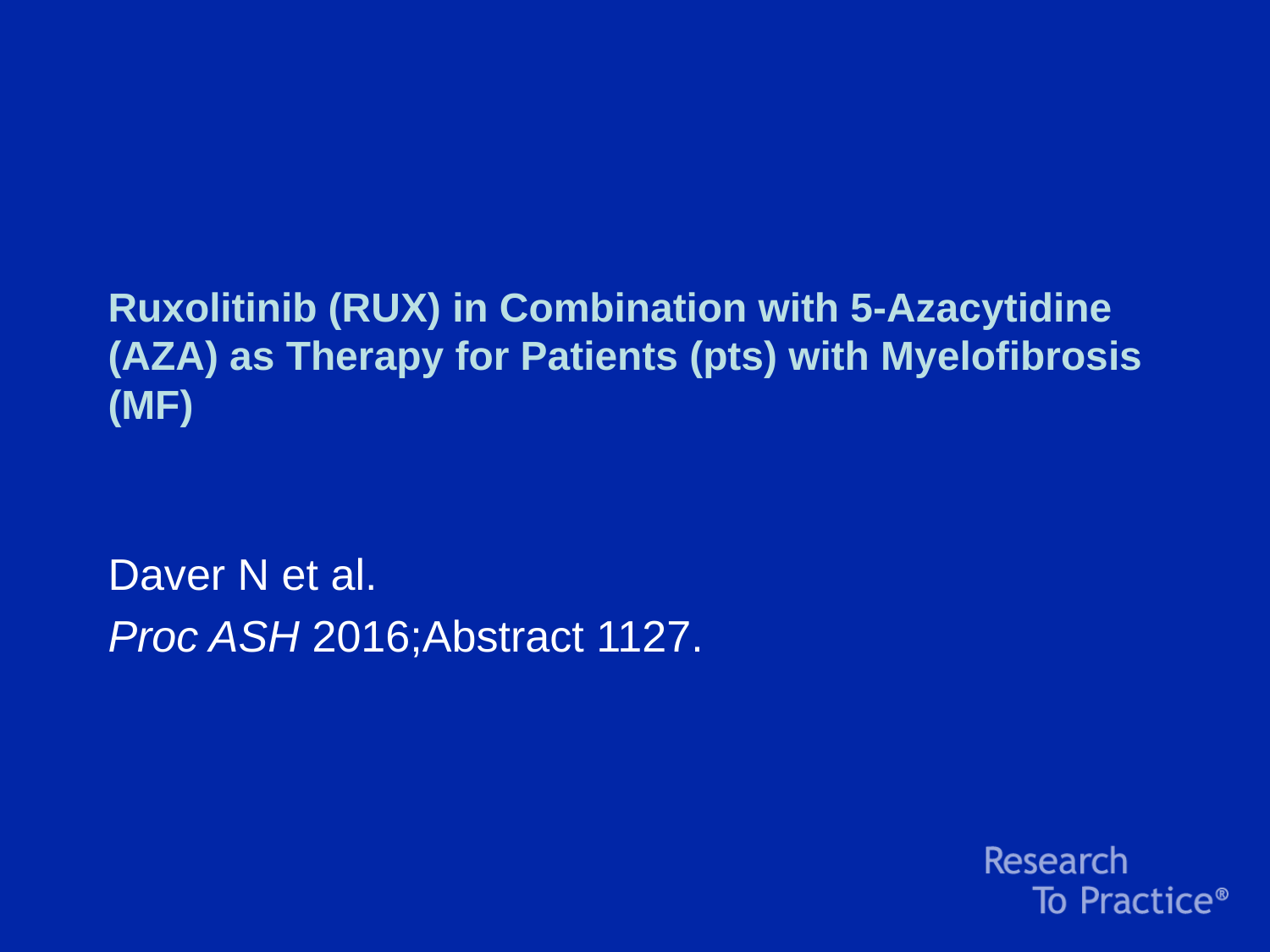

# Ruxolitinib (RUX) in Combination with 5-Azacytidine (AZA) as Therapy for Patients (pts) with Myelofibrosis (MF)
Daver N et al.
Proc ASH 2016;Abstract 1127.